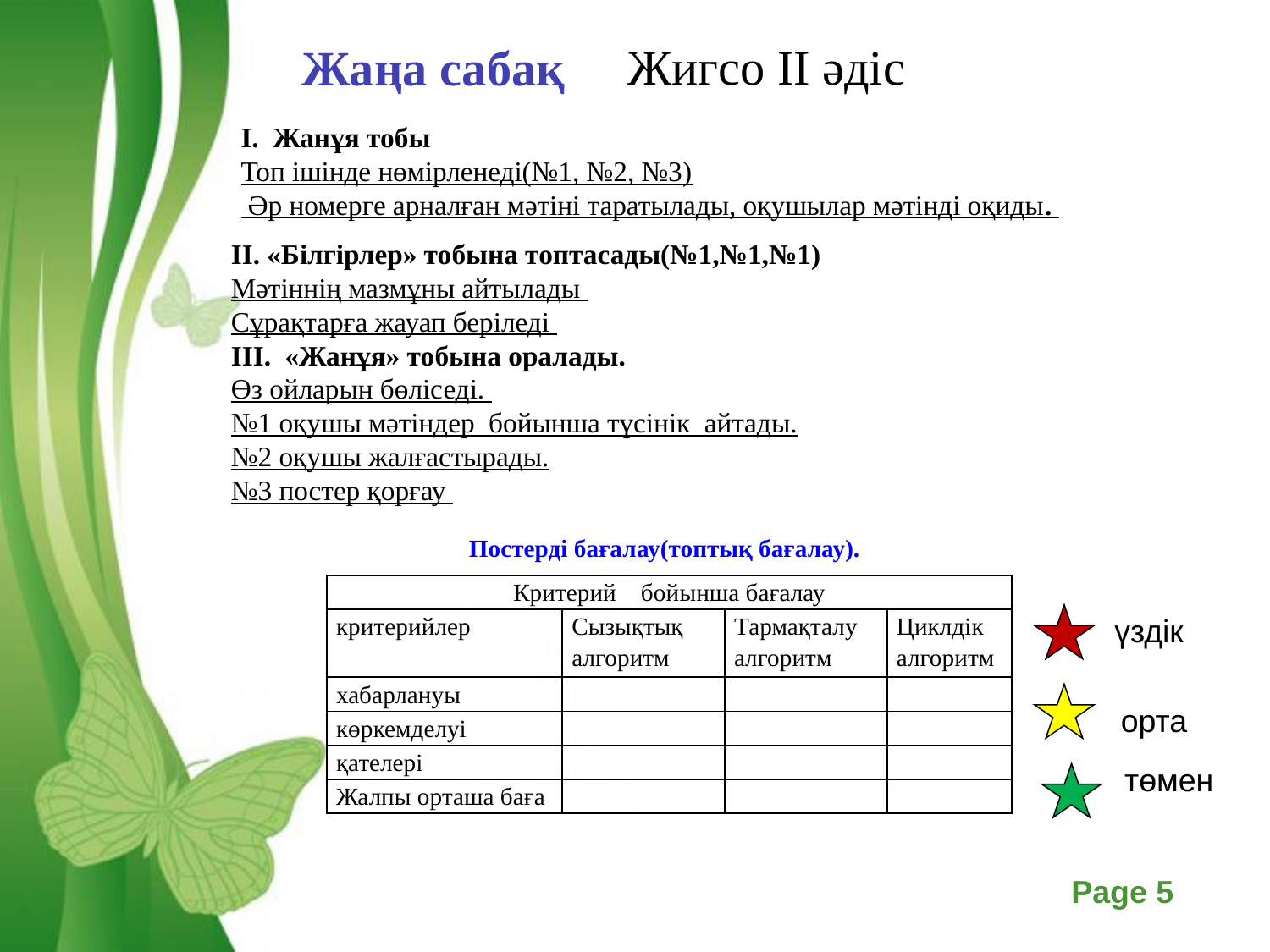

Жаңа сабақ
Жигсо ІІ әдіс
І.  Жанұя тобы
Топ ішінде нөмірленеді(№1, №2, №3)
 Әр номерге арналған мәтіні таратылады, оқушылар мәтінді оқиды.
ІІ. «Білгірлер» тобына топтасады(№1,№1,№1)
Мәтіннің мазмұны айтылады
Сұрақтарға жауап беріледі
ІІІ.  «Жанұя» тобына оралады.
Өз ойларын бөліседі.
№1 оқушы мәтіндер  бойынша түсінік  айтады.
№2 оқушы жалғастырады.
№3 постер қорғау
Постерді бағалау(топтық бағалау).
| Критерий бойынша бағалау |  |  |  |
| --- | --- | --- | --- |
| критерийлер | Сызықтық алгоритм | Тармақталу алгоритм | Циклдік алгоритм |
| хабарлануы |  |  |  |
| көркемделуі |  |  |  |
| қателері |  |  |  |
| Жалпы орташа баға |  |  |  |

үздік

орта
төмен